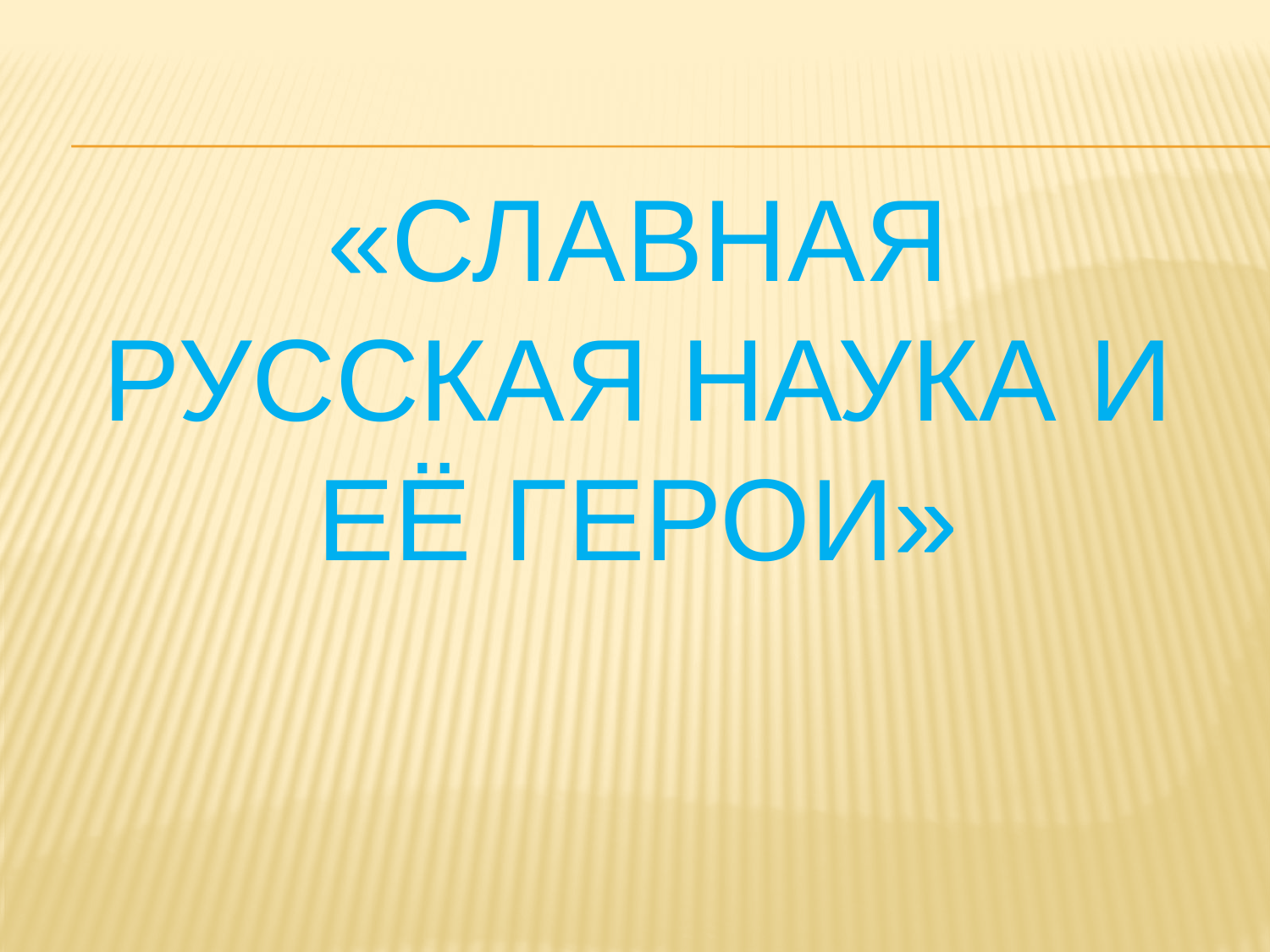

# «Славная русская наука и её герои»